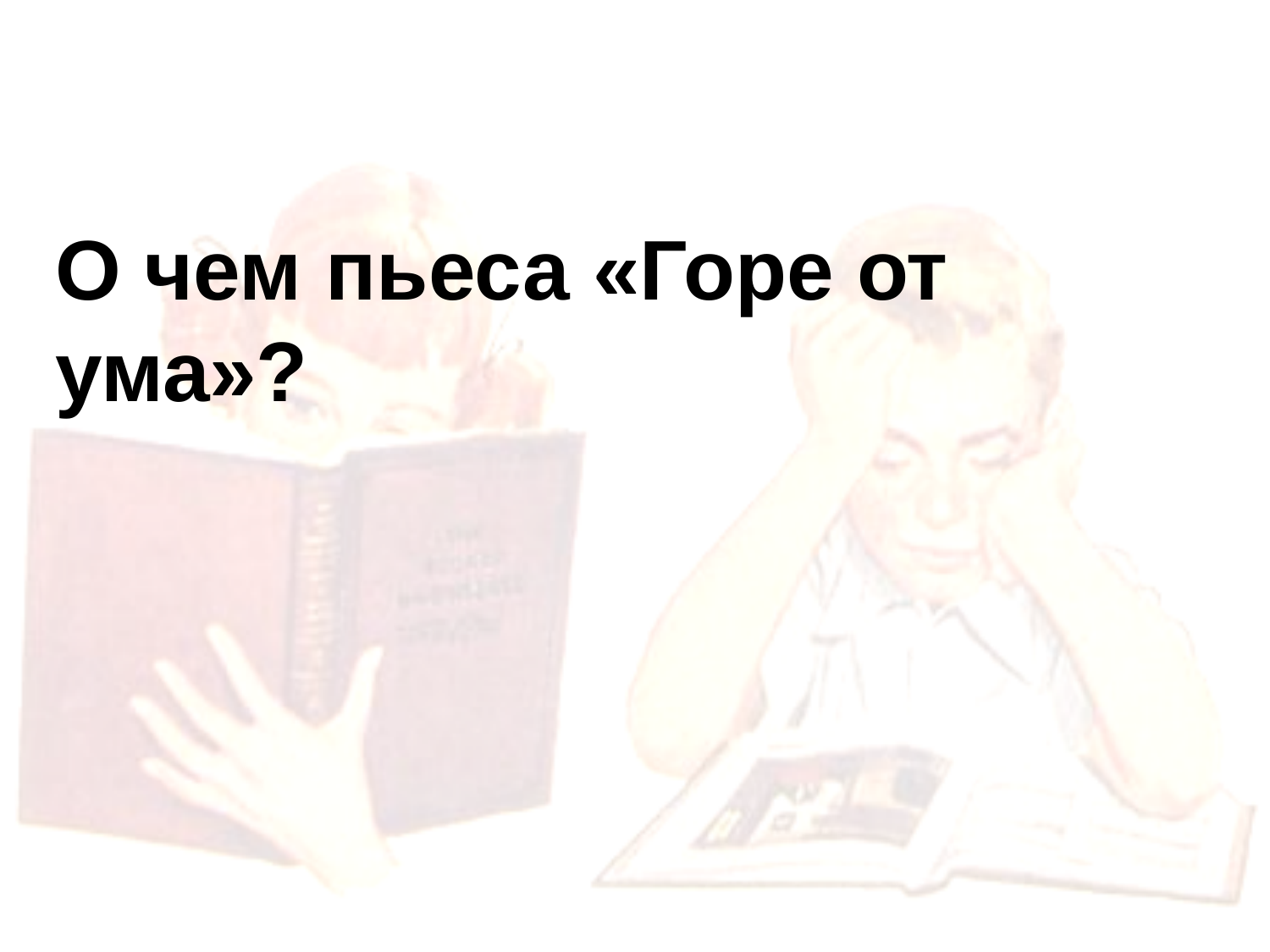

# О чем пьеса «Горе от ума»?